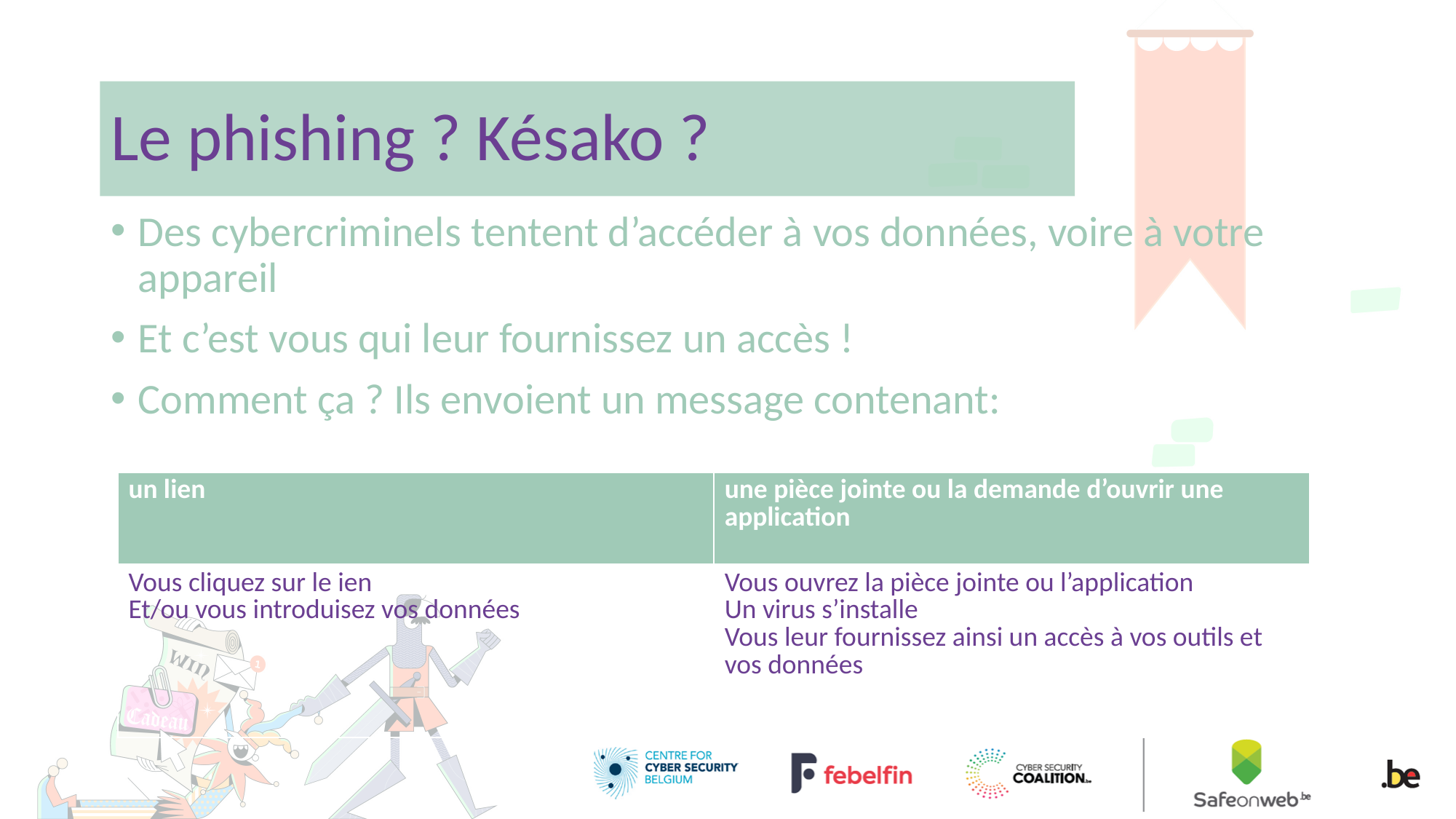

# Le phishing ? Késako ?
Des cybercriminels tentent d’accéder à vos données, voire à votre appareil
Et c’est vous qui leur fournissez un accès !
Comment ça ? Ils envoient un message contenant:
| un lien | une pièce jointe ou la demande d’ouvrir une application |
| --- | --- |
| Vous cliquez sur le ien Et/ou vous introduisez vos données | Vous ouvrez la pièce jointe ou l’application Un virus s’installe Vous leur fournissez ainsi un accès à vos outils et vos données |